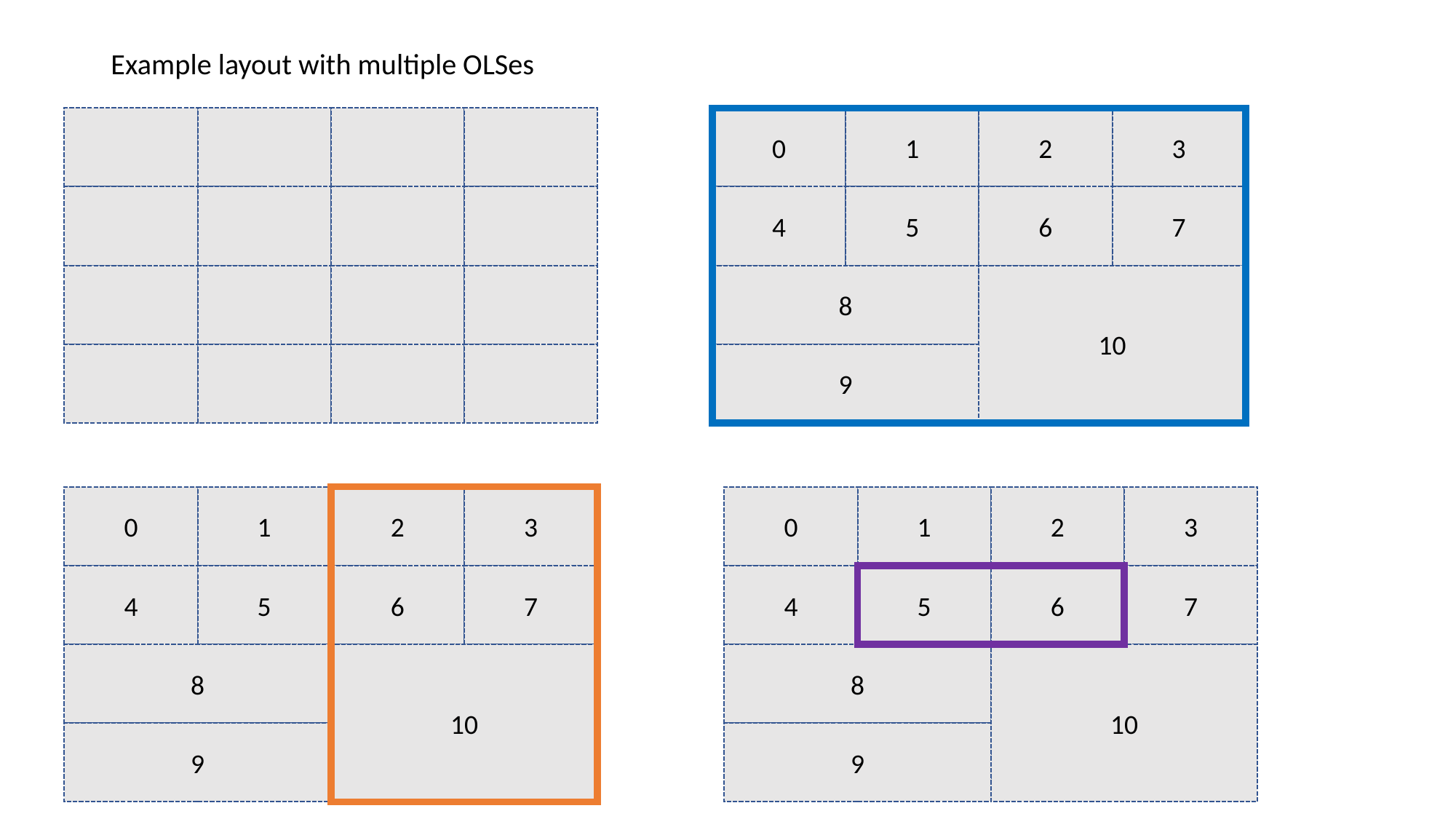

# Example layout with multiple OLSes

3
2

1

0

7
6

5

4

10

8

9

3
3
2
2
1
1
0
0

7
7
6
6
5
5
4
4
10
10
8
8
9
9